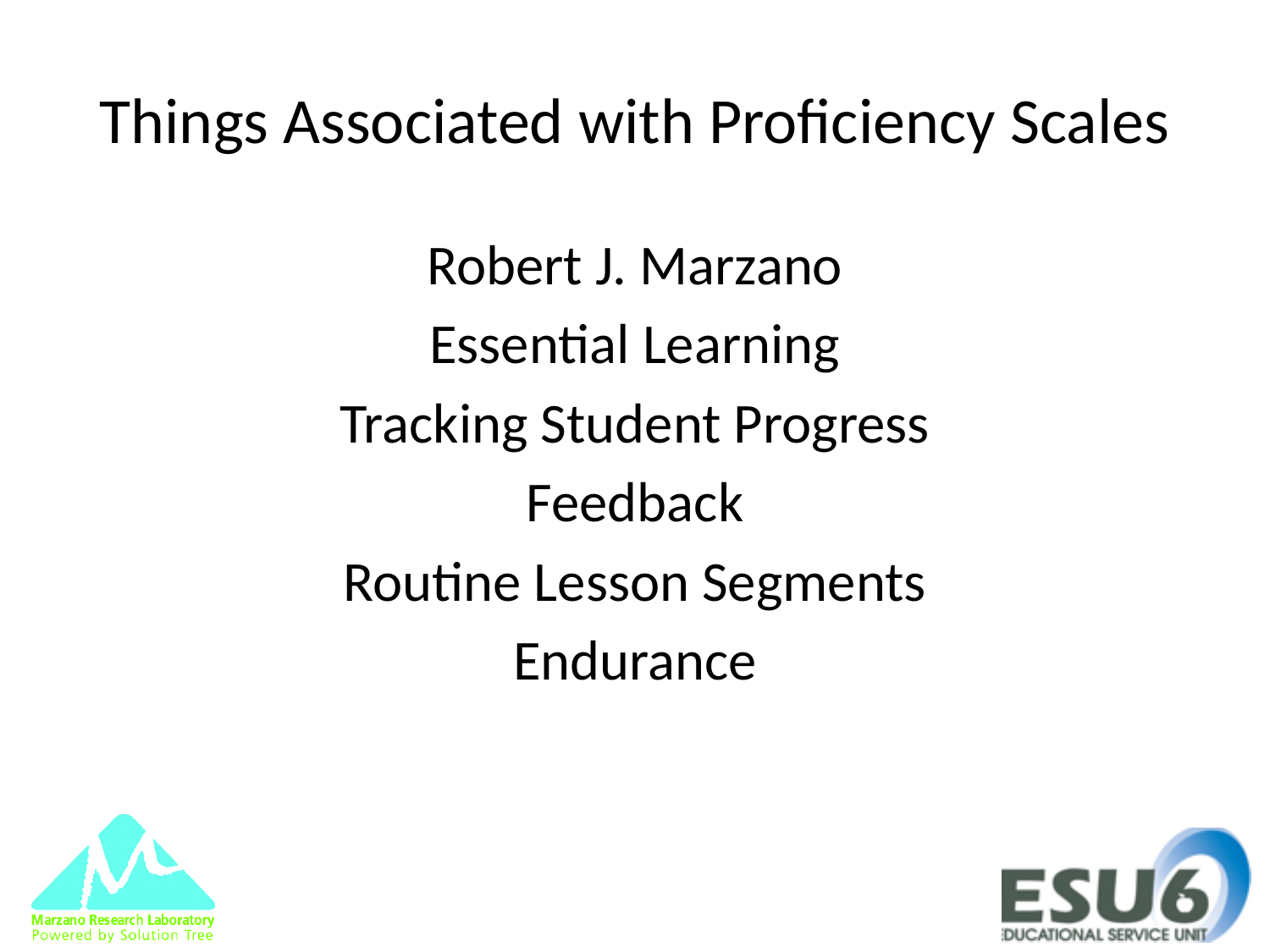

# Things Associated with Proficiency Scales
Robert J. Marzano
Essential Learning
Tracking Student Progress
Feedback
Routine Lesson Segments
Endurance